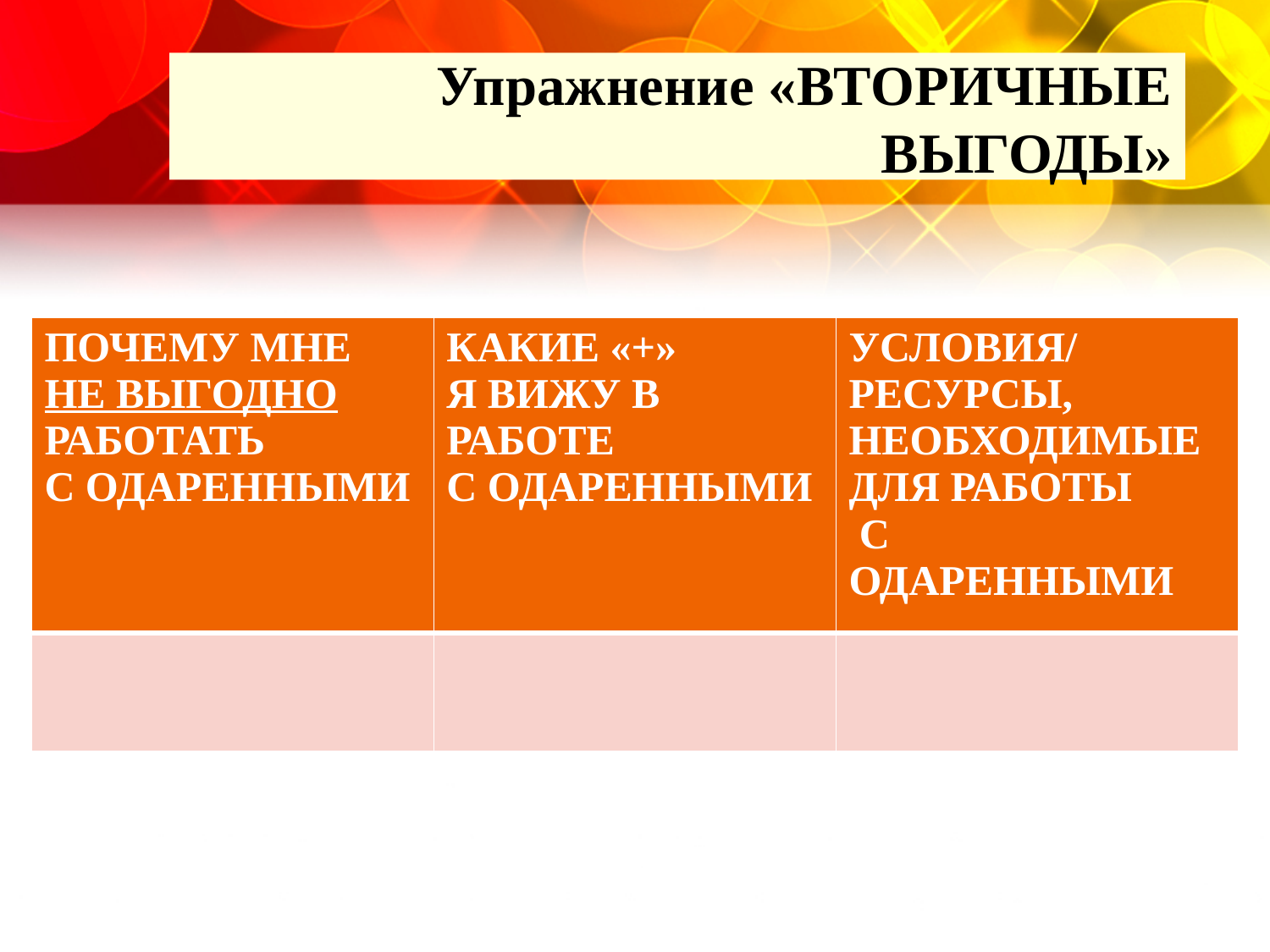

# Упражнение «ВТОРИЧНЫЕ ВЫГОДЫ»
| ПОЧЕМУ МНЕ НЕ ВЫГОДНО РАБОТАТЬ С ОДАРЕННЫМИ | КАКИЕ «+» Я ВИЖУ В РАБОТЕ С ОДАРЕННЫМИ | УСЛОВИЯ/РЕСУРСЫ, НЕОБХОДИМЫЕ ДЛЯ РАБОТЫ С ОДАРЕННЫМИ |
| --- | --- | --- |
|  |  |  |